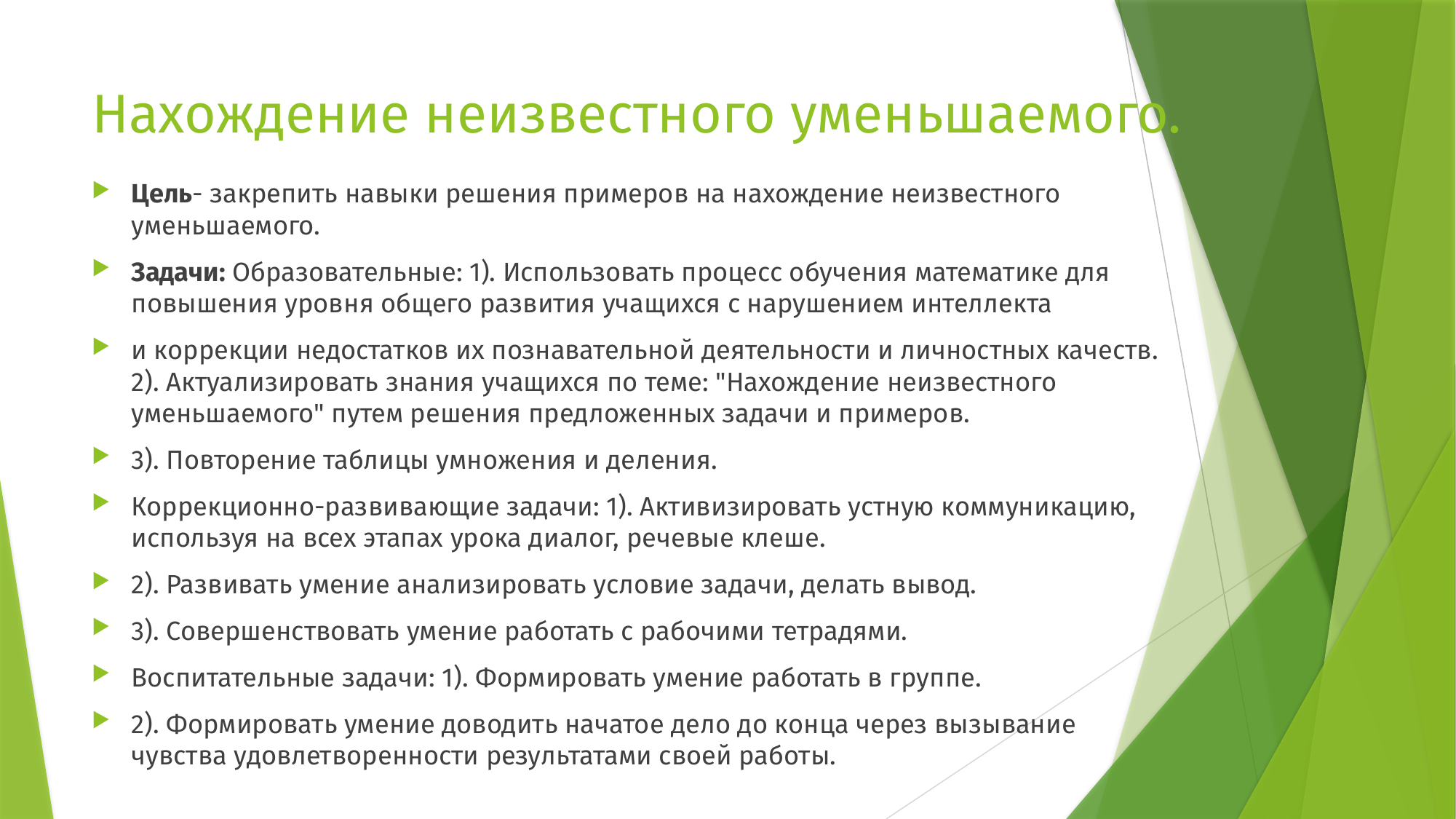

# Нахождение неизвестного уменьшаемого.
Цель- закрепить навыки решения примеров на нахождение неизвестного уменьшаемого.
Задачи: Образовательные: 1). Использовать процесс обучения математике для повышения уровня общего развития учащихся с нарушением интеллекта
и коррекции недостатков их познавательной деятельности и личностных качеств. 2). Актуализировать знания учащихся по теме: "Нахождение неизвестного уменьшаемого" путем решения предложенных задачи и примеров.
3). Повторение таблицы умножения и деления.
Коррекционно-развивающие задачи: 1). Активизировать устную коммуникацию, используя на всех этапах урока диалог, речевые клеше.
2). Развивать умение анализировать условие задачи, делать вывод.
3). Совершенствовать умение работать с рабочими тетрадями.
Воспитательные задачи: 1). Формировать умение работать в группе.
2). Формировать умение доводить начатое дело до конца через вызывание чувства удовлетворенности результатами своей работы.